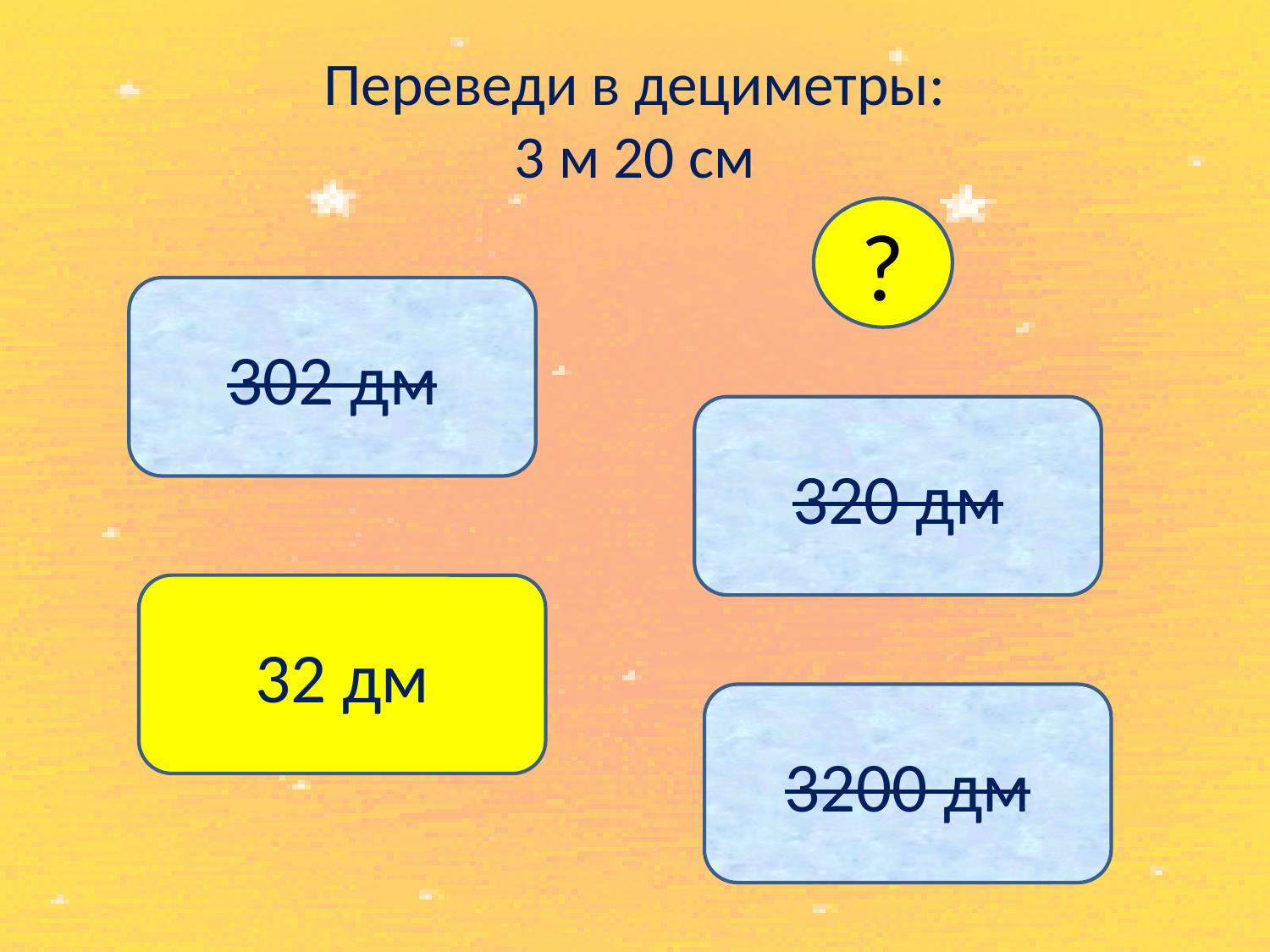

# Переведи в дециметры: 3 м 20 см
?
302 дм
320 дм
32 дм
3200 дм